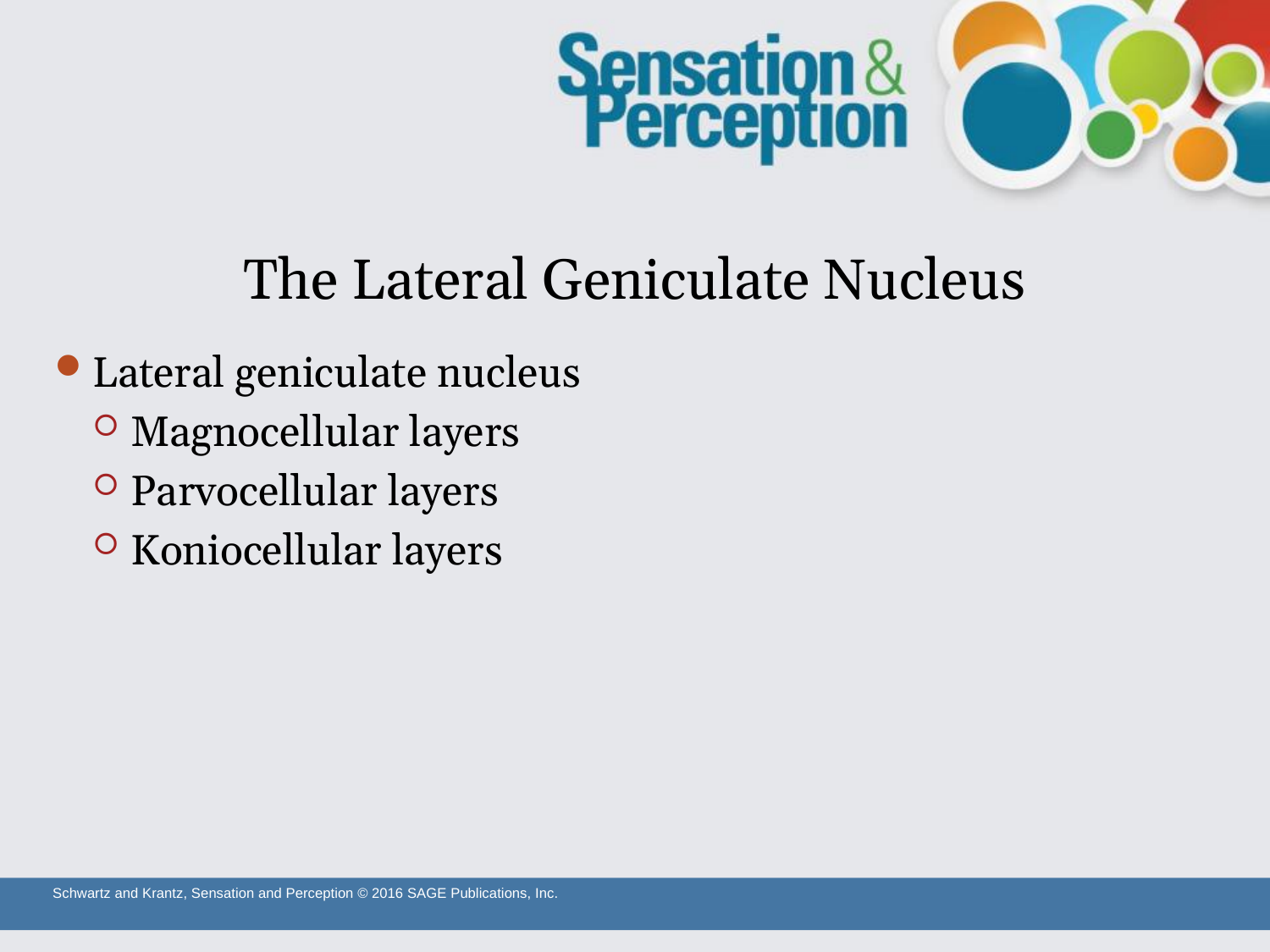

# The Lateral Geniculate Nucleus
Lateral geniculate nucleus
Magnocellular layers
Parvocellular layers
Koniocellular layers
Schwartz and Krantz, Sensation and Perception © 2016 SAGE Publications, Inc.